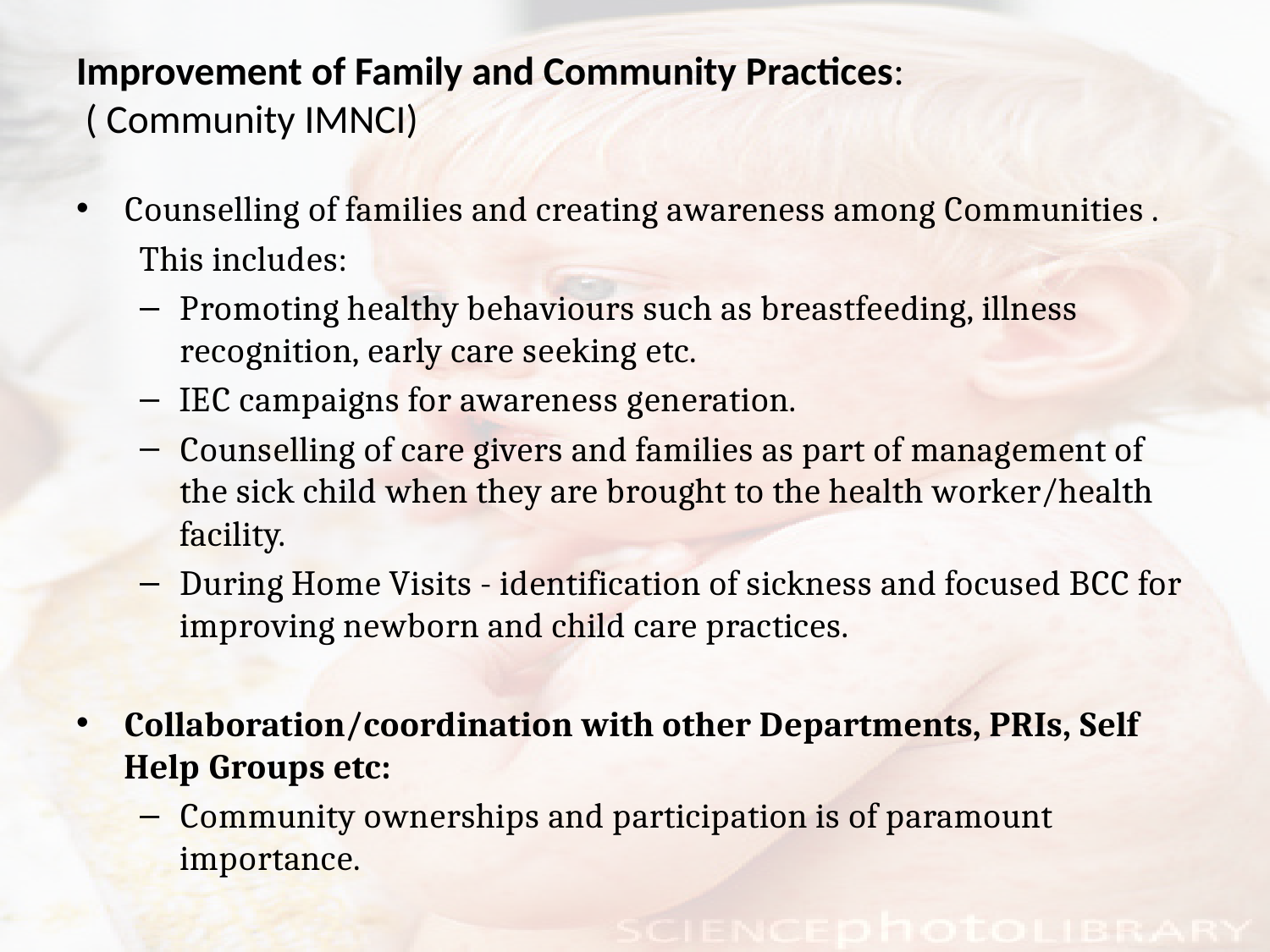

# Improvement of Family and Community Practices: ( Community IMNCI)
Counselling of families and creating awareness among Communities .
        This includes:
Promoting healthy behaviours such as breastfeeding, illness recognition, early care seeking etc.
IEC campaigns for awareness generation.
Counselling of care givers and families as part of management of the sick child when they are brought to the health worker/health facility.
During Home Visits - identification of sickness and focused BCC for improving newborn and child care practices.

Collaboration/coordination with other Departments, PRIs, Self Help Groups etc:
Community ownerships and participation is of paramount importance.